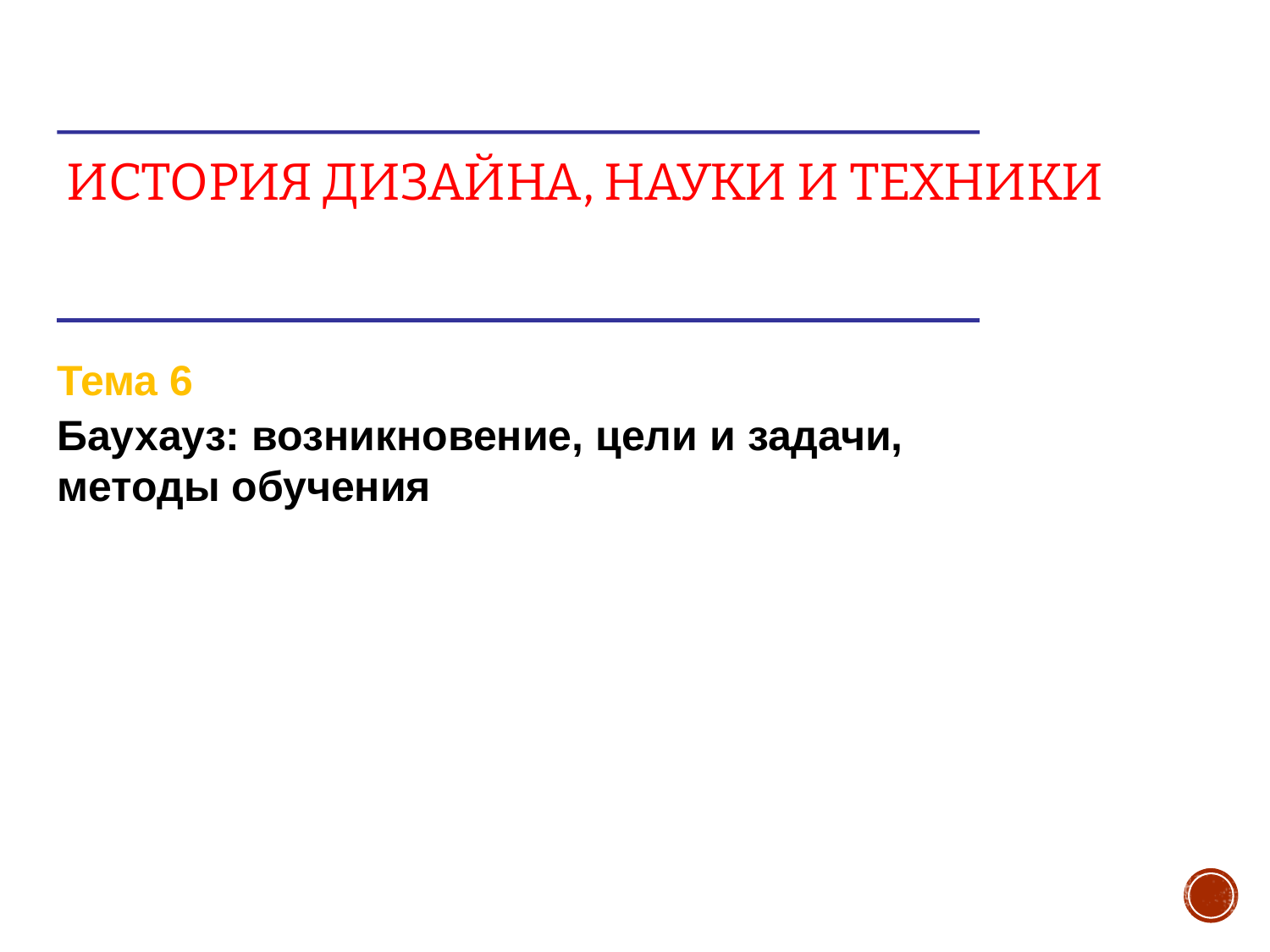

# История дизайна, науки и техники

Тема 6
Баухауз: возникновение, цели и задачи, методы обучения